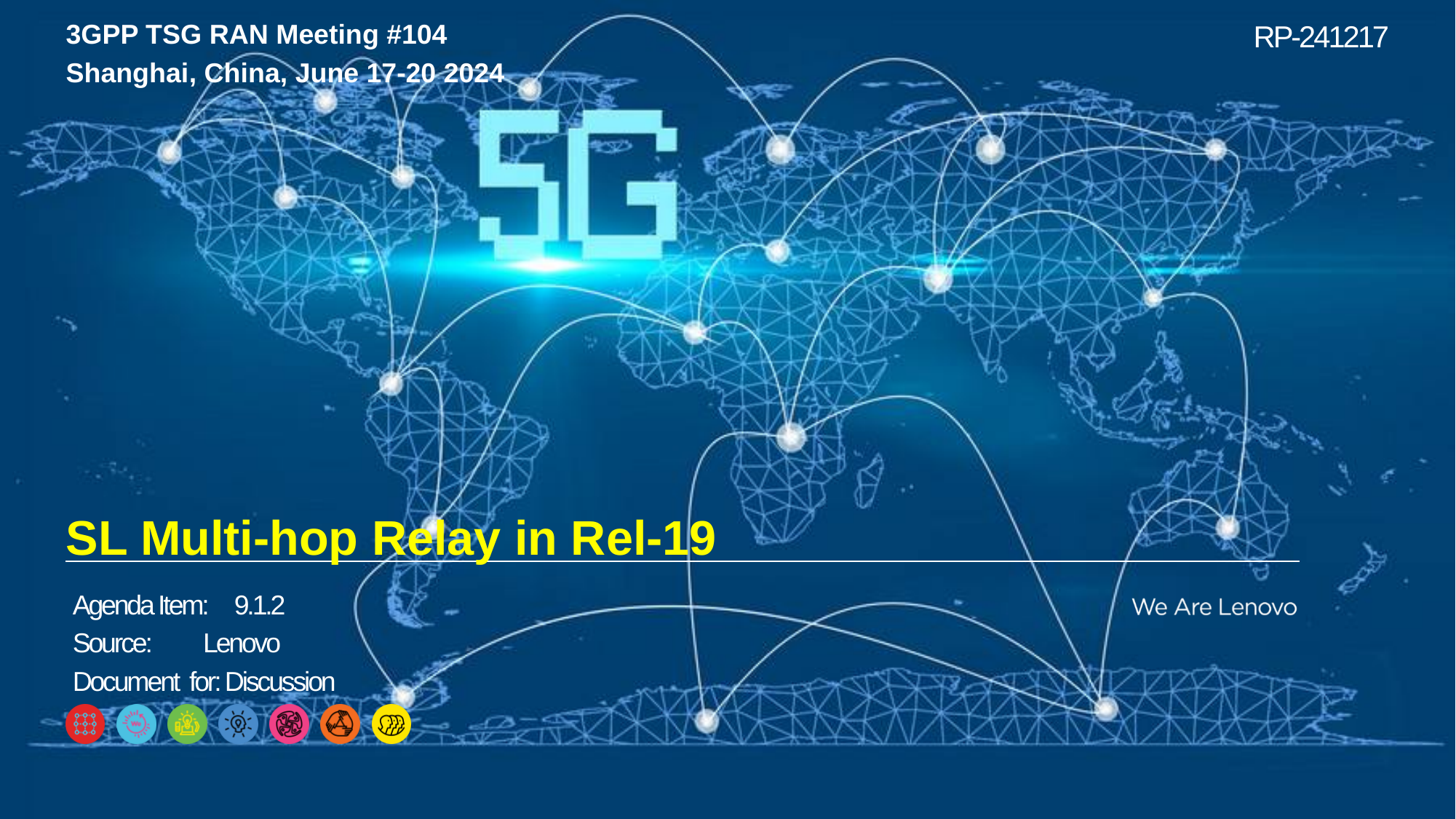

3GPP TSG RAN Meeting #104
Shanghai, China, June 17-20 2024
RP-241217
# SL Multi-hop Relay in Rel-19
Agenda Item:     9.1.2
Source:	    Lenovo
Document  for: Discussion